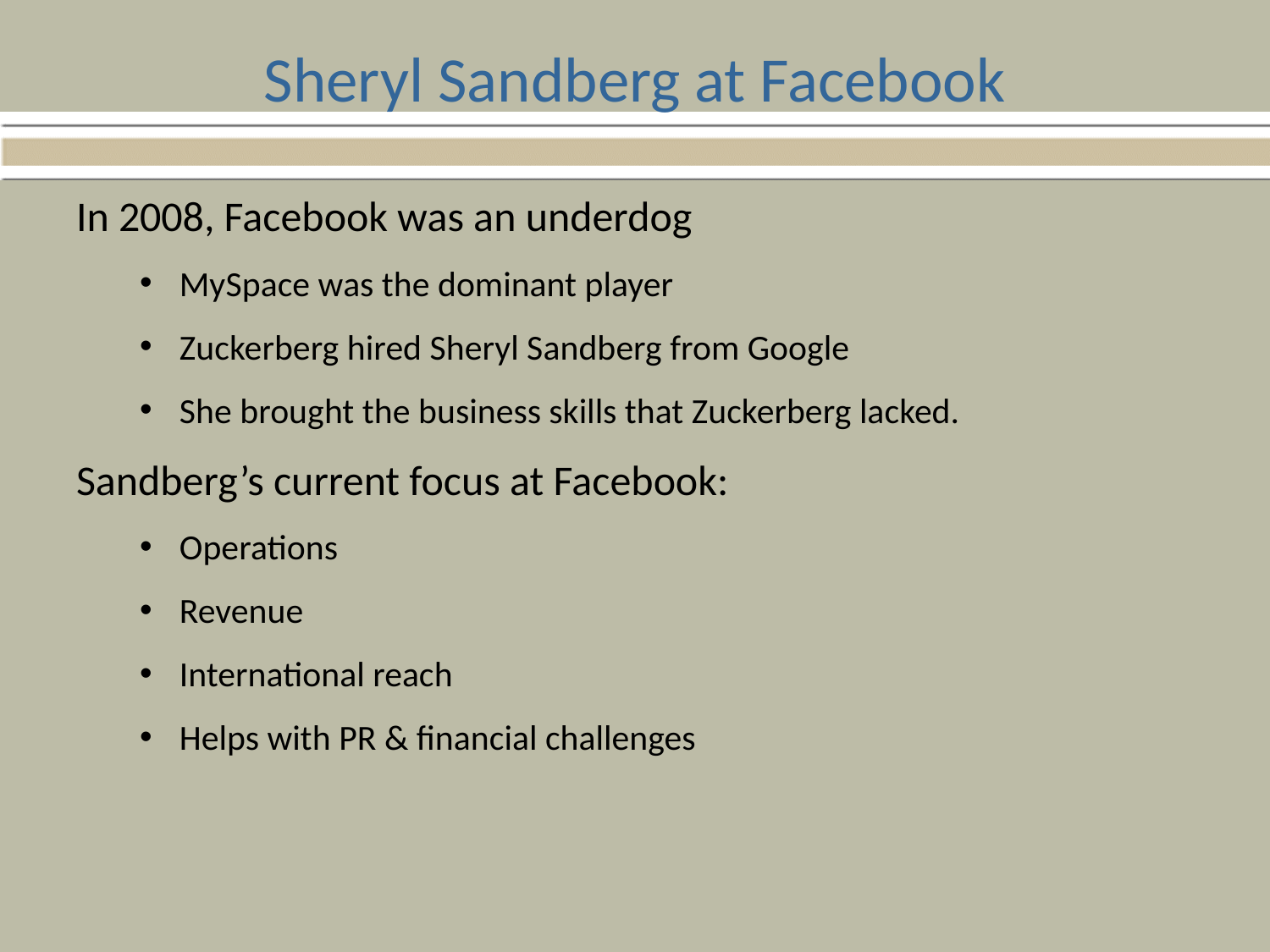

# Sheryl Sandberg at Facebook
In 2008, Facebook was an underdog
MySpace was the dominant player
Zuckerberg hired Sheryl Sandberg from Google
She brought the business skills that Zuckerberg lacked.
Sandberg’s current focus at Facebook:
Operations
Revenue
International reach
Helps with PR & financial challenges